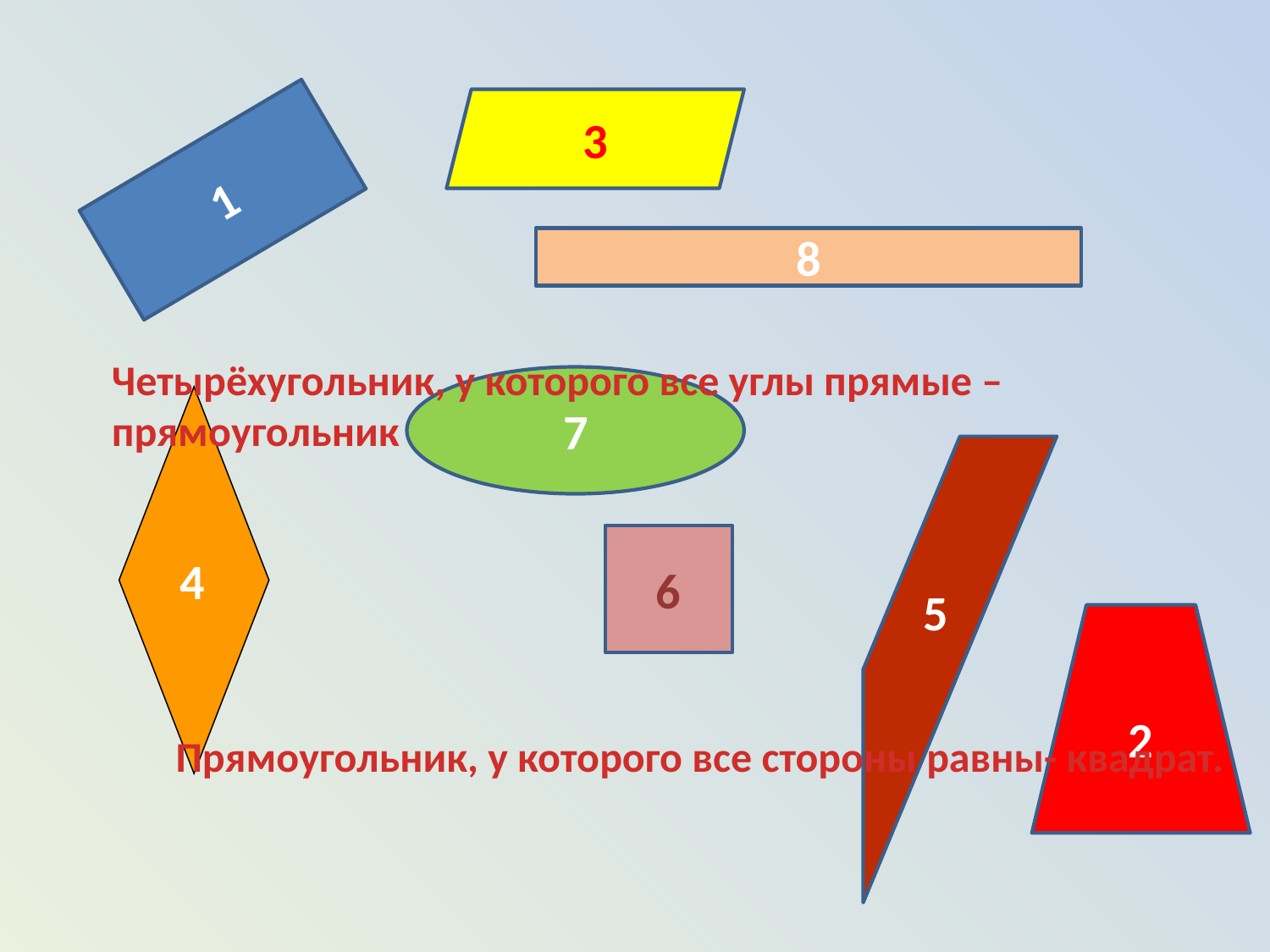

3
1
8
Четырёхугольник, у которого все углы прямые –
прямоугольник
7
 4
5
6
2
Прямоугольник, у которого все стороны равны- квадрат.